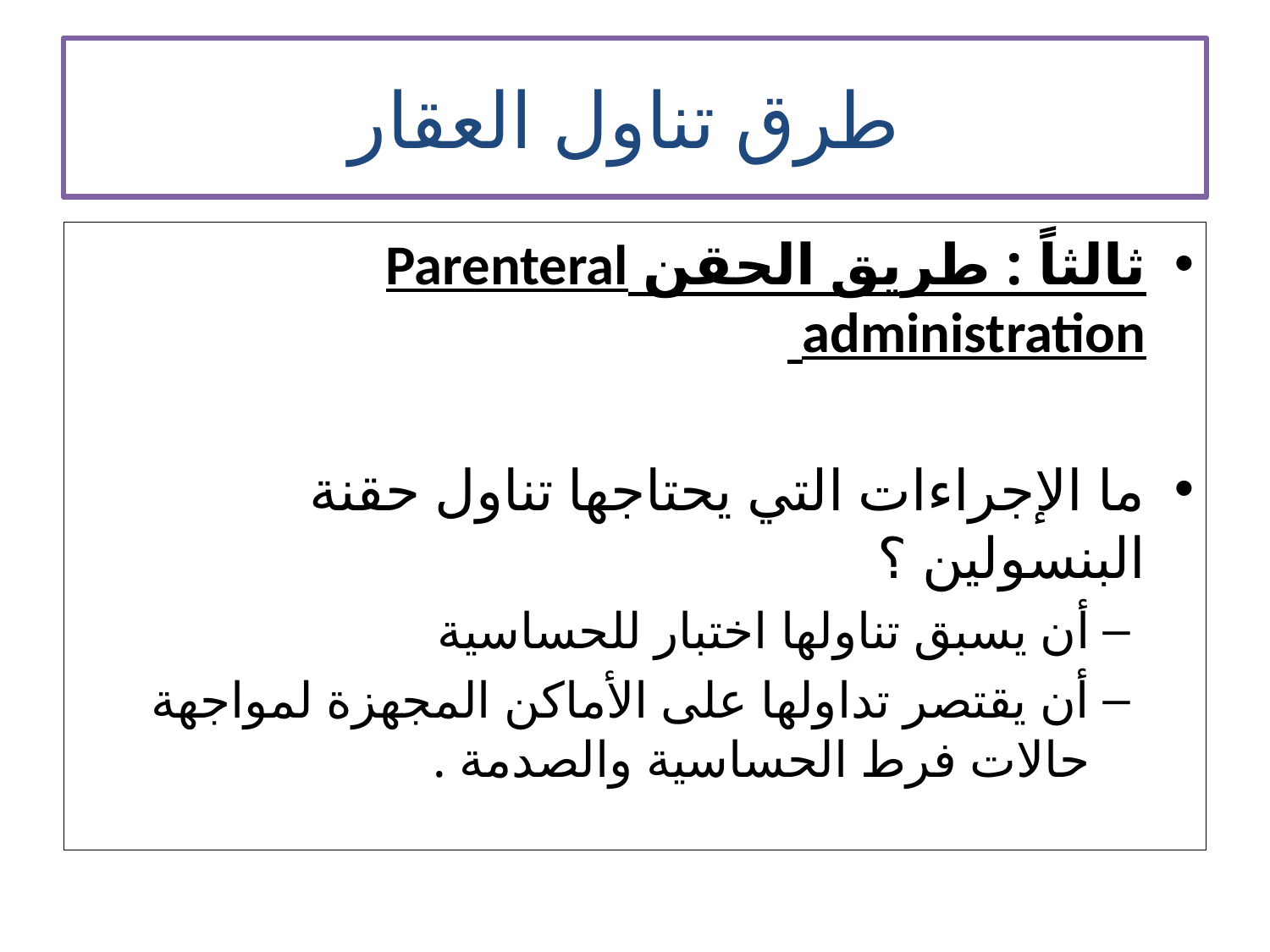

# طرق تناول العقار
ثالثاً : طريق الحقن Parenteral administration

ما الإجراءات التي يحتاجها تناول حقنة البنسولين ؟
أن يسبق تناولها اختبار للحساسية
أن يقتصر تداولها على الأماكن المجهزة لمواجهة حالات فرط الحساسية والصدمة .